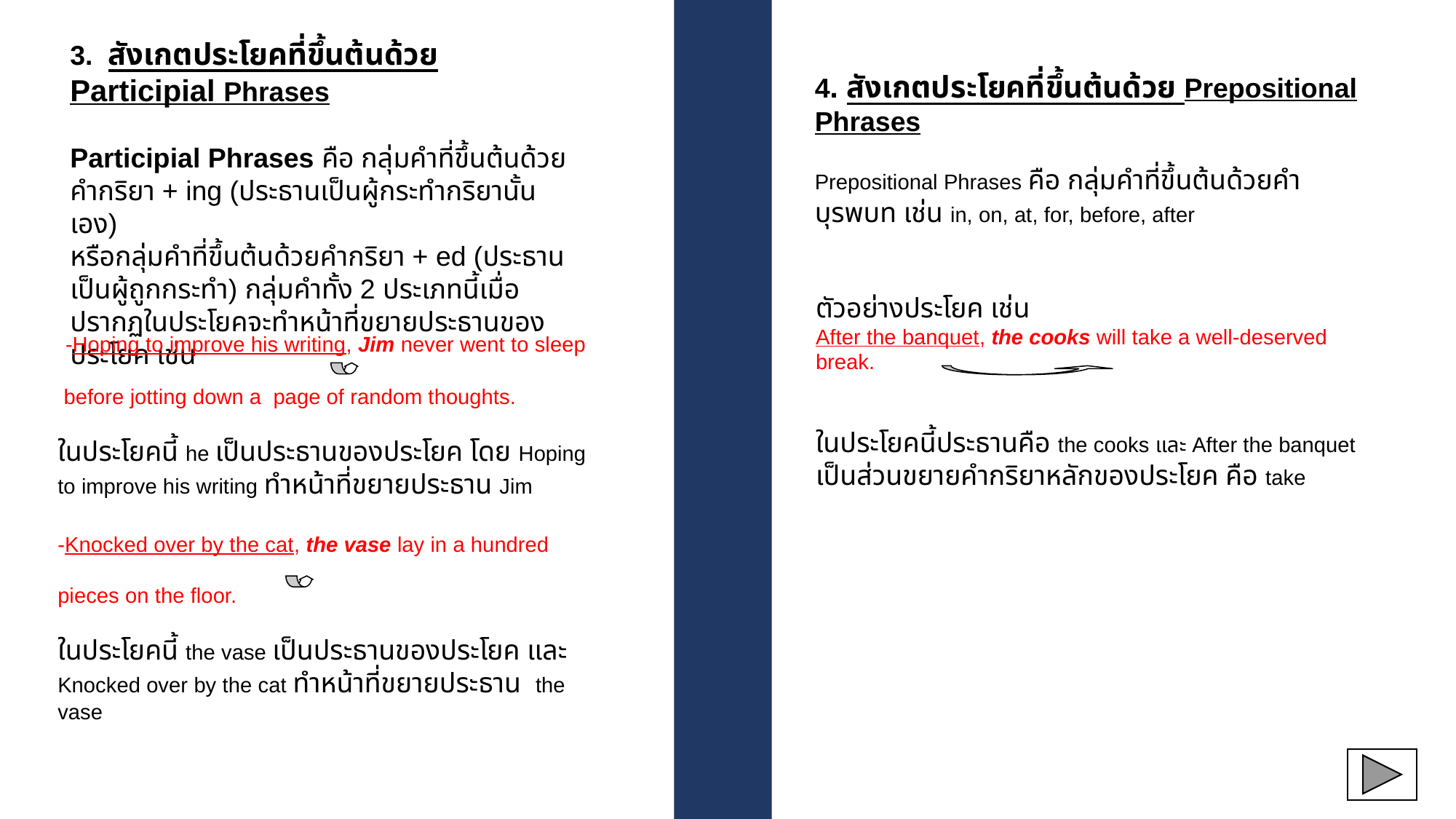

3.  สังเกตประโยคที่ขึ้นต้นด้วย Participial Phrases

Participial Phrases คือ กลุ่มคำที่ขึ้นต้นด้วยคำกริยา + ing (ประธานเป็นผู้กระทำกริยานั้นเอง)
หรือกลุ่มคำที่ขึ้นต้นด้วยคำกริยา + ed (ประธานเป็นผู้ถูกกระทำ) กลุ่มคำทั้ง 2 ประเภทนี้เมื่อ ปรากฏในประโยคจะทำหน้าที่ขยายประธานของประโยค เช่น

4. สังเกตประโยคที่ขึ้นต้นด้วย Prepositional Phrases

Prepositional Phrases คือ กลุ่มคำที่ขึ้นต้นด้วยคำบุรพบท เช่น in, on, at, for, before, after

ตัวอย่างประโยค เช่น
After the banquet, the cooks will take a well-deserved break.

ในประโยคนี้ประธานคือ the cooks และ After the banquet เป็นส่วนขยายคำกริยาหลักของประโยค คือ take

 -Hoping to improve his writing, Jim never went to sleep

 before jotting down a  page of random thoughts.

ในประโยคนี้ he เป็นประธานของประโยค โดย Hoping to improve his writing ทำหน้าที่ขยายประธาน Jim

-Knocked over by the cat, the vase lay in a hundred

pieces on the floor.

ในประโยคนี้ the vase เป็นประธานของประโยค และ Knocked over by the cat ทำหน้าที่ขยายประธาน  the vase